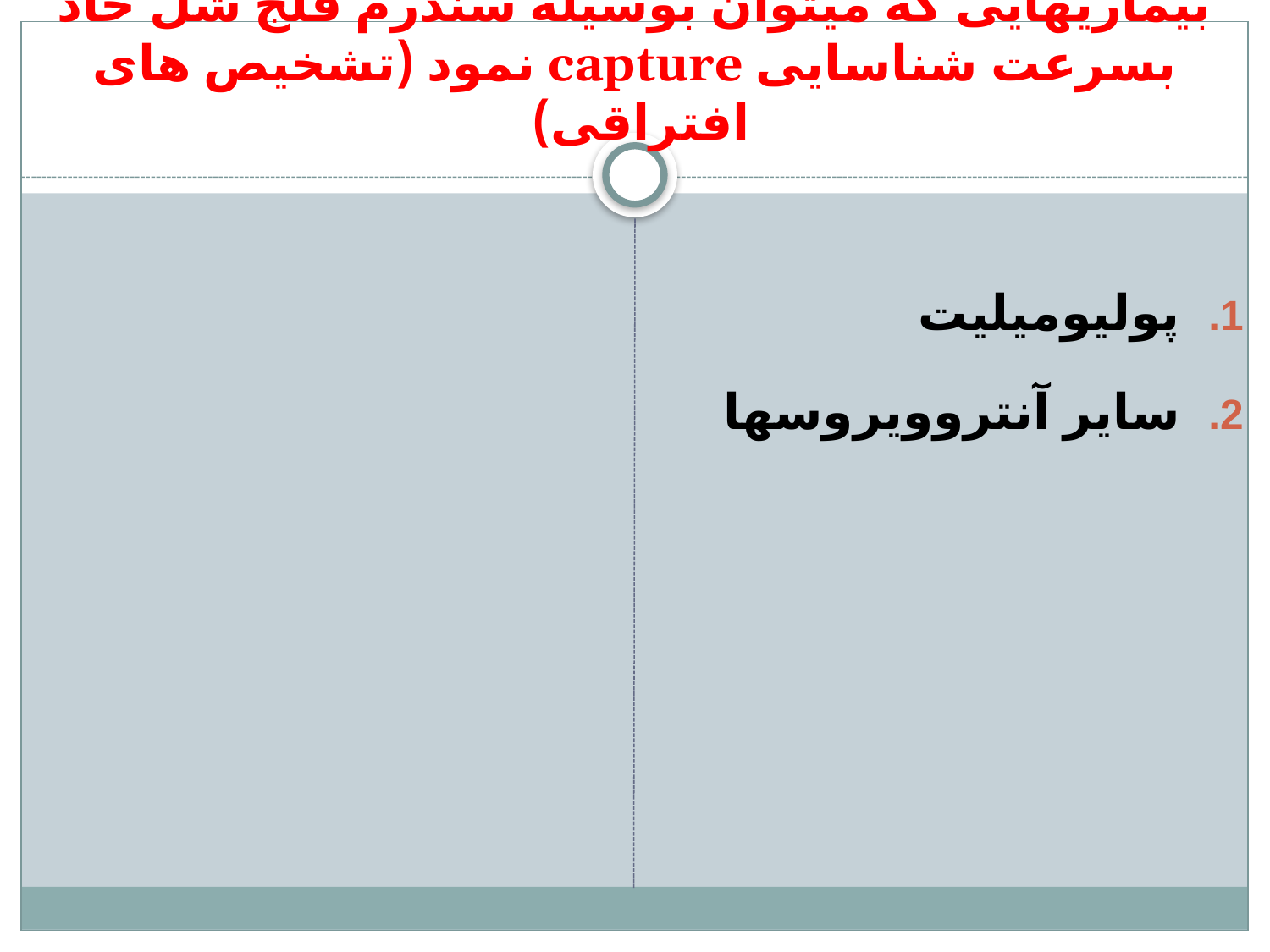

# بیماریهایی که میتوان بوسیله سندرم فلج شل حاد بسرعت شناسایی capture نمود (تشخیص های افتراقی)

پولیومیلیت
سایر آنتروویروسها